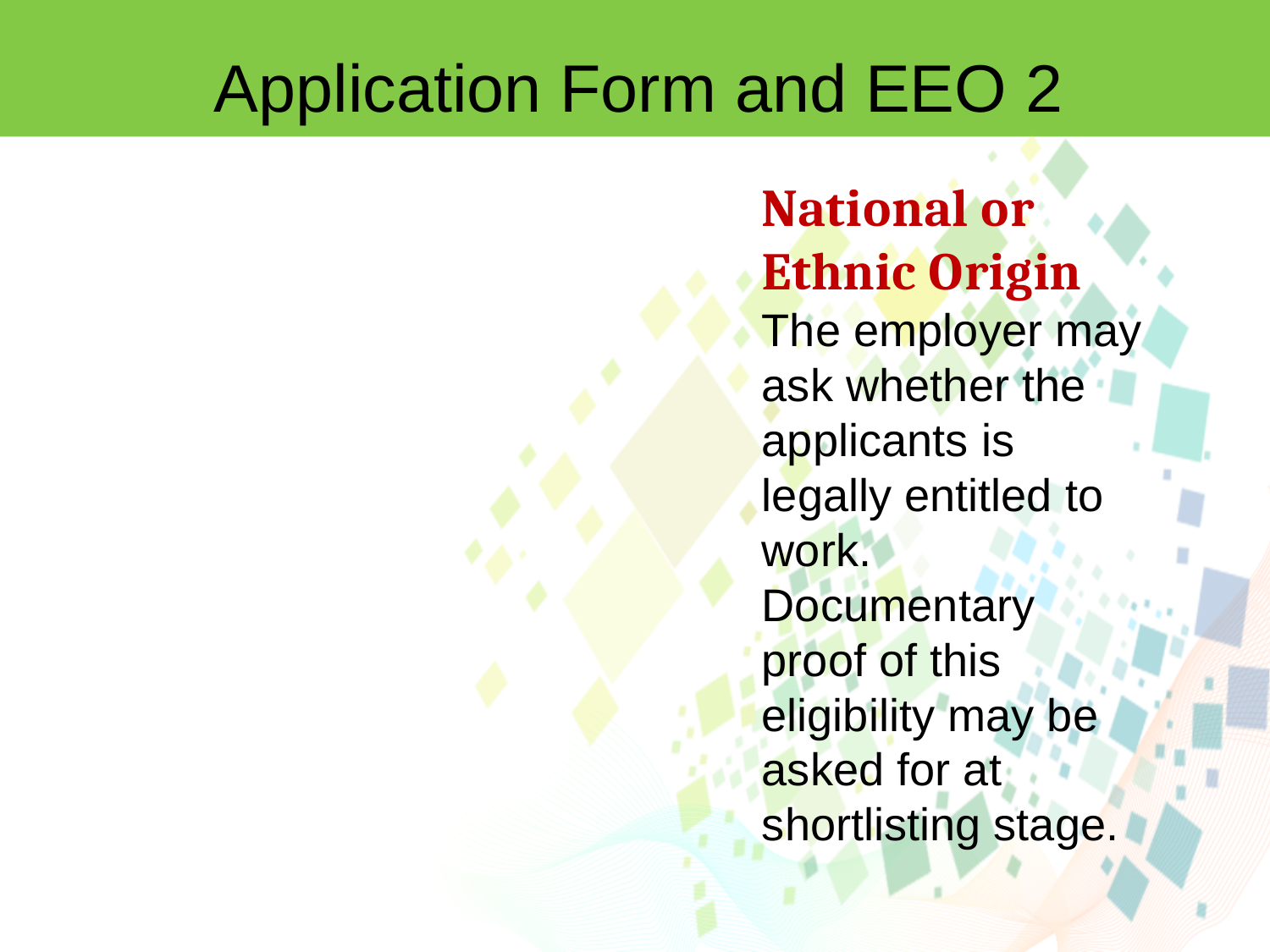

Application Form and EEO 2
National or Ethnic Origin
The employer may ask whether the applicants is legally entitled to work. Documentary proof of this eligibility may be asked for at shortlisting stage.